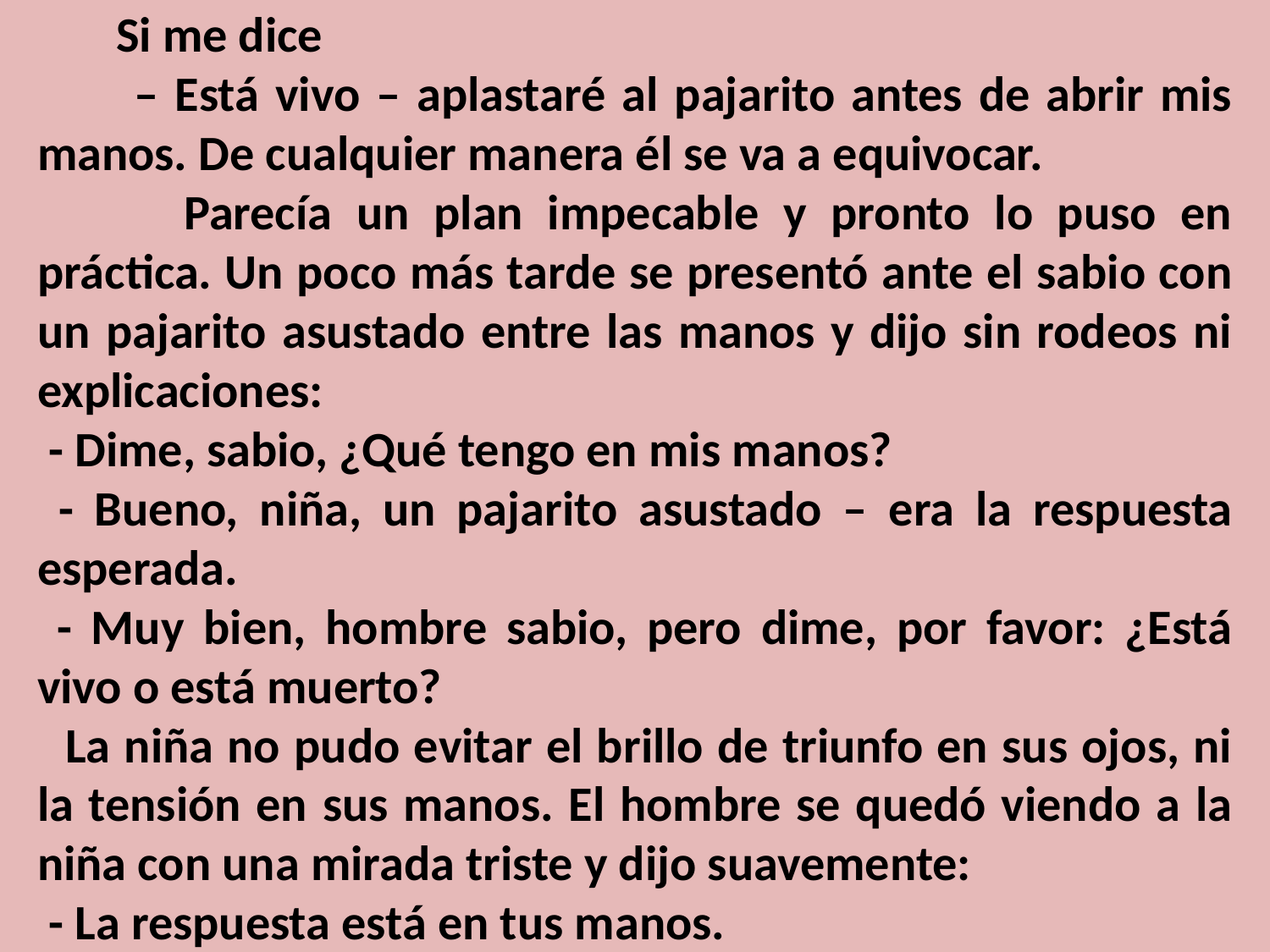

Si me dice
      – Está vivo – aplastaré al pajarito antes de abrir mis manos. De cualquier manera él se va a equivocar.
      Parecía un plan impecable y pronto lo puso en práctica. Un poco más tarde se presentó ante el sabio con un pajarito asustado entre las manos y dijo sin rodeos ni explicaciones:
 - Dime, sabio, ¿Qué tengo en mis manos?
 - Bueno, niña, un pajarito asustado – era la respuesta esperada.
 - Muy bien, hombre sabio, pero dime, por favor: ¿Está vivo o está muerto?
  La niña no pudo evitar el brillo de triunfo en sus ojos, ni la tensión en sus manos. El hombre se quedó viendo a la niña con una mirada triste y dijo suavemente:
 - La respuesta está en tus manos.